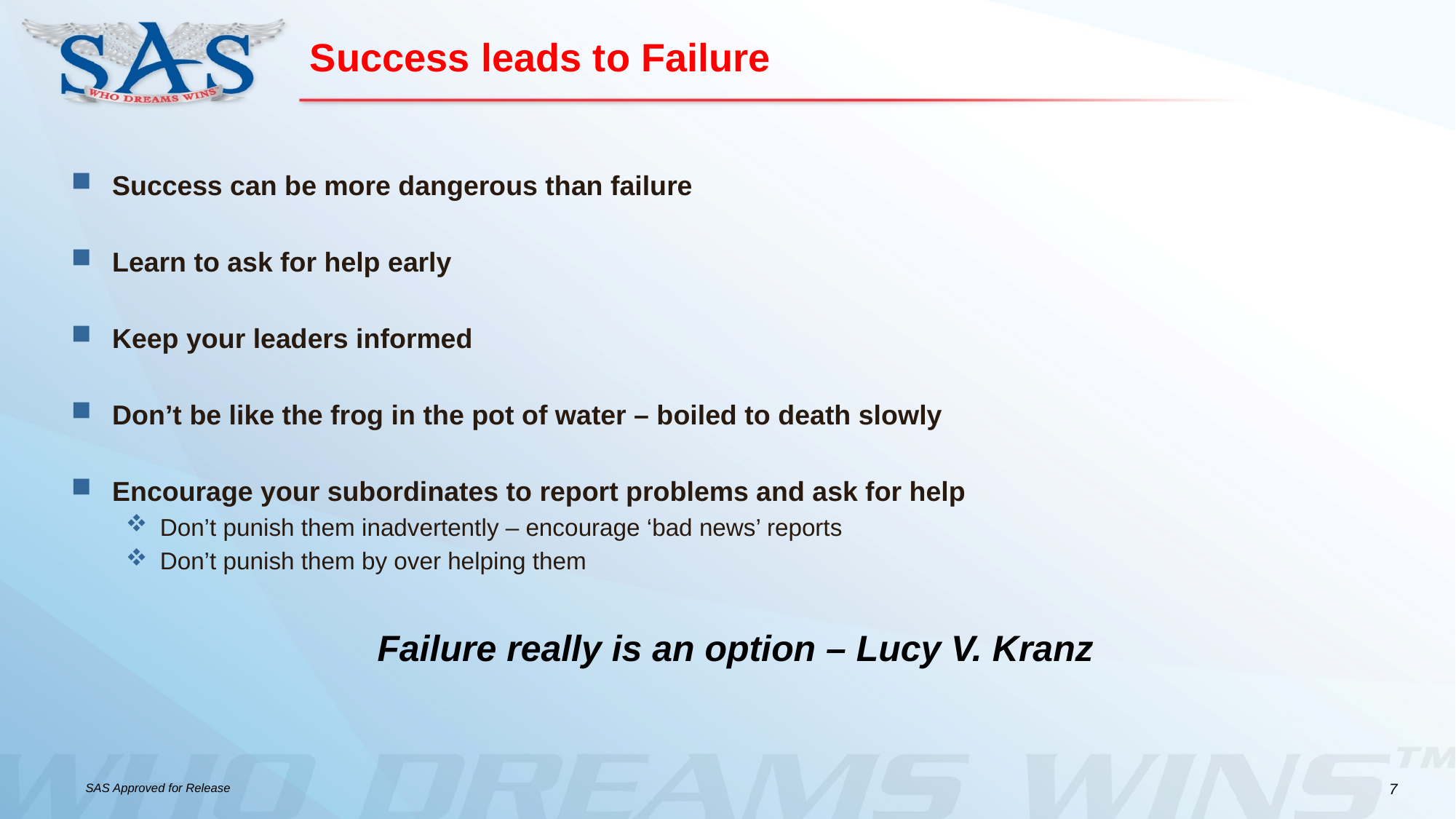

# Success leads to Failure
Success can be more dangerous than failure

Learn to ask for help early

Keep your leaders informed

Don’t be like the frog in the pot of water – boiled to death slowly

Encourage your subordinates to report problems and ask for help
Don’t punish them inadvertently – encourage ‘bad news’ reports
Don’t punish them by over helping them

Failure really is an option – Lucy V. Kranz

7